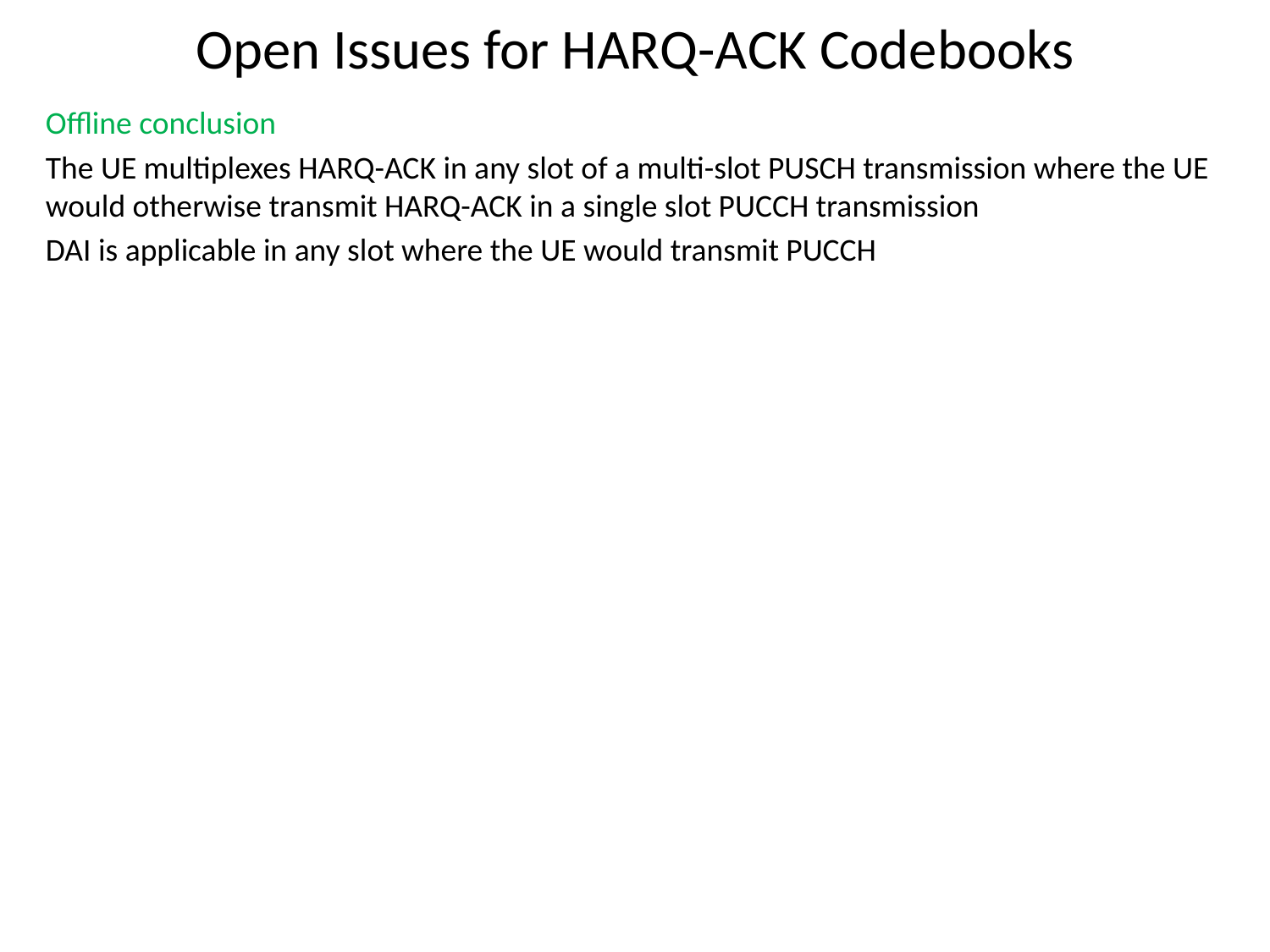

# Open Issues for HARQ-ACK Codebooks
Offline conclusion
The UE multiplexes HARQ-ACK in any slot of a multi-slot PUSCH transmission where the UE would otherwise transmit HARQ-ACK in a single slot PUCCH transmission
DAI is applicable in any slot where the UE would transmit PUCCH